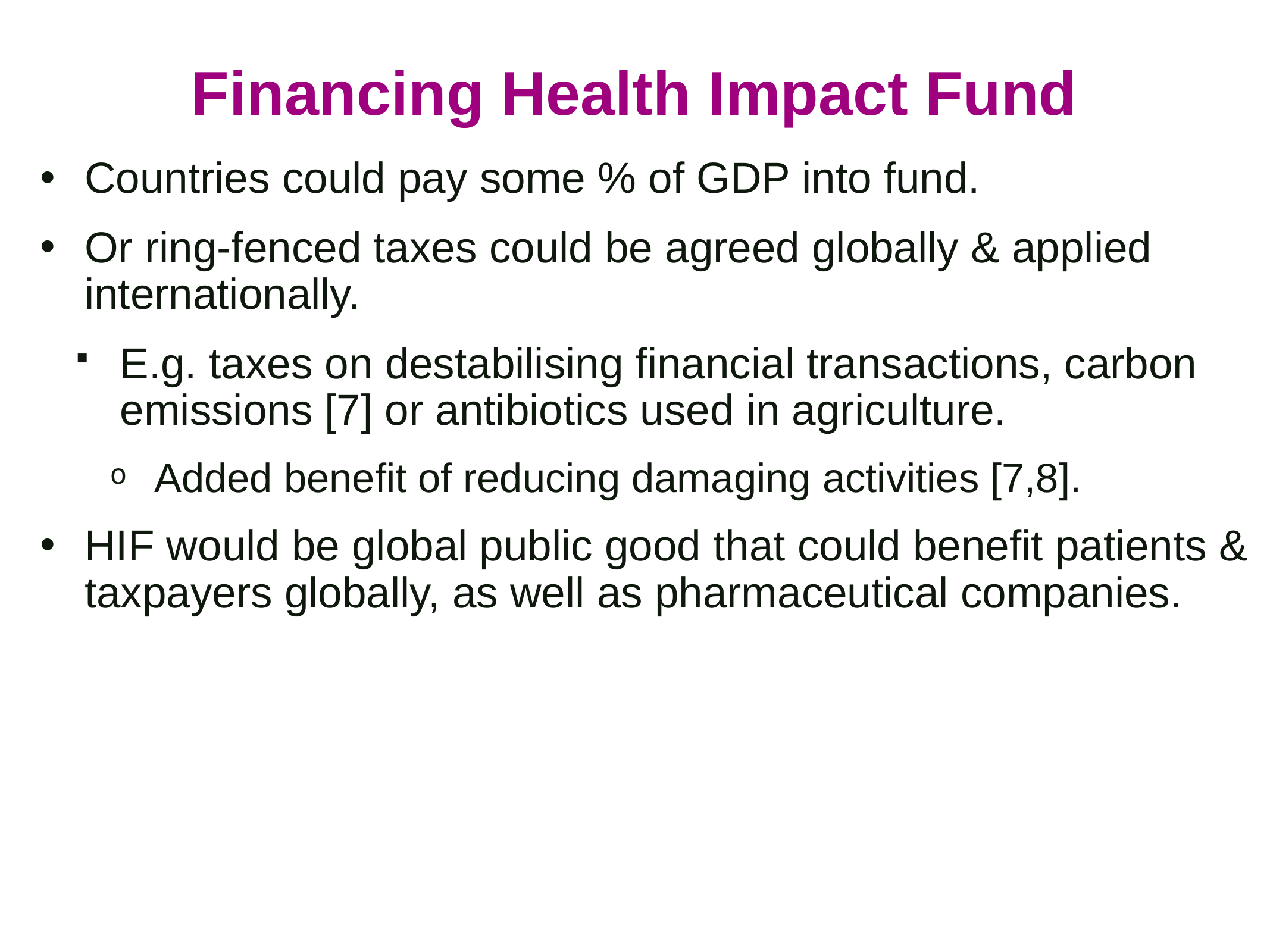

# Financing Health Impact Fund
Countries could pay some % of GDP into fund.
Or ring-fenced taxes could be agreed globally & applied internationally.
E.g. taxes on destabilising financial transactions, carbon emissions [7] or antibiotics used in agriculture.
Added benefit of reducing damaging activities [7,8].
HIF would be global public good that could benefit patients & taxpayers globally, as well as pharmaceutical companies.